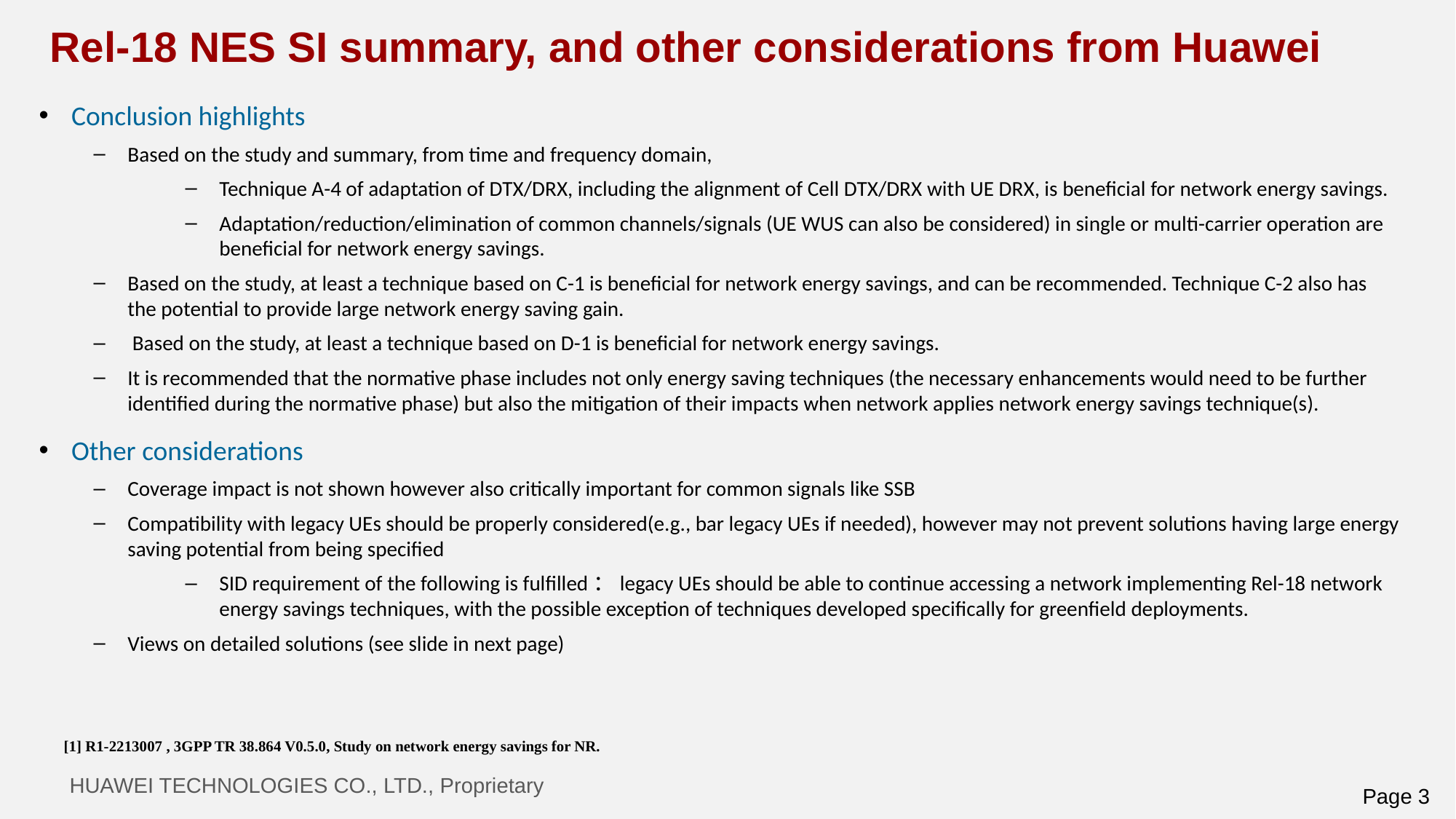

Rel-18 NES SI summary, and other considerations from Huawei
Conclusion highlights
Based on the study and summary, from time and frequency domain,
Technique A-4 of adaptation of DTX/DRX, including the alignment of Cell DTX/DRX with UE DRX, is beneficial for network energy savings.
Adaptation/reduction/elimination of common channels/signals (UE WUS can also be considered) in single or multi-carrier operation are beneficial for network energy savings.
Based on the study, at least a technique based on C-1 is beneficial for network energy savings, and can be recommended. Technique C-2 also has the potential to provide large network energy saving gain.
 Based on the study, at least a technique based on D-1 is beneficial for network energy savings.
It is recommended that the normative phase includes not only energy saving techniques (the necessary enhancements would need to be further identified during the normative phase) but also the mitigation of their impacts when network applies network energy savings technique(s).
Other considerations
Coverage impact is not shown however also critically important for common signals like SSB
Compatibility with legacy UEs should be properly considered(e.g., bar legacy UEs if needed), however may not prevent solutions having large energy saving potential from being specified
SID requirement of the following is fulfilled：legacy UEs should be able to continue accessing a network implementing Rel-18 network energy savings techniques, with the possible exception of techniques developed specifically for greenfield deployments.
Views on detailed solutions (see slide in next page)

[1] R1-2213007 , 3GPP TR 38.864 V0.5.0, Study on network energy savings for NR.